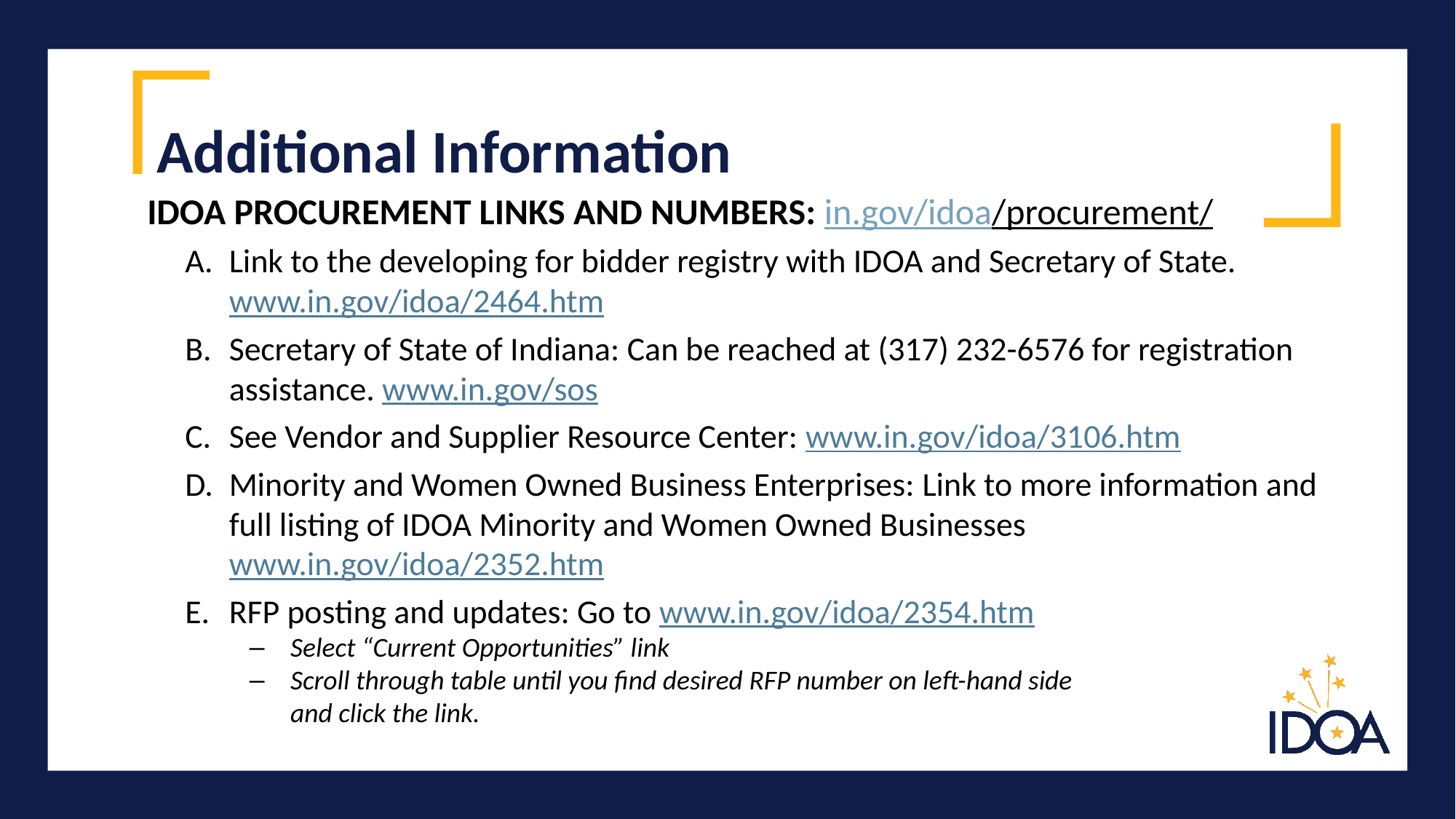

# Additional Information
IDOA PROCUREMENT LINKS AND NUMBERS: in.gov/idoa/procurement/
Link to the developing for bidder registry with IDOA and Secretary of State. www.in.gov/idoa/2464.htm
Secretary of State of Indiana: Can be reached at (317) 232-6576 for registration assistance. www.in.gov/sos
See Vendor and Supplier Resource Center: www.in.gov/idoa/3106.htm
Minority and Women Owned Business Enterprises: Link to more information and full listing of IDOA Minority and Women Owned Businesses www.in.gov/idoa/2352.htm
RFP posting and updates: Go to www.in.gov/idoa/2354.htm
Select “Current Opportunities” link
Scroll through table until you find desired RFP number on left-hand side
and click the link.